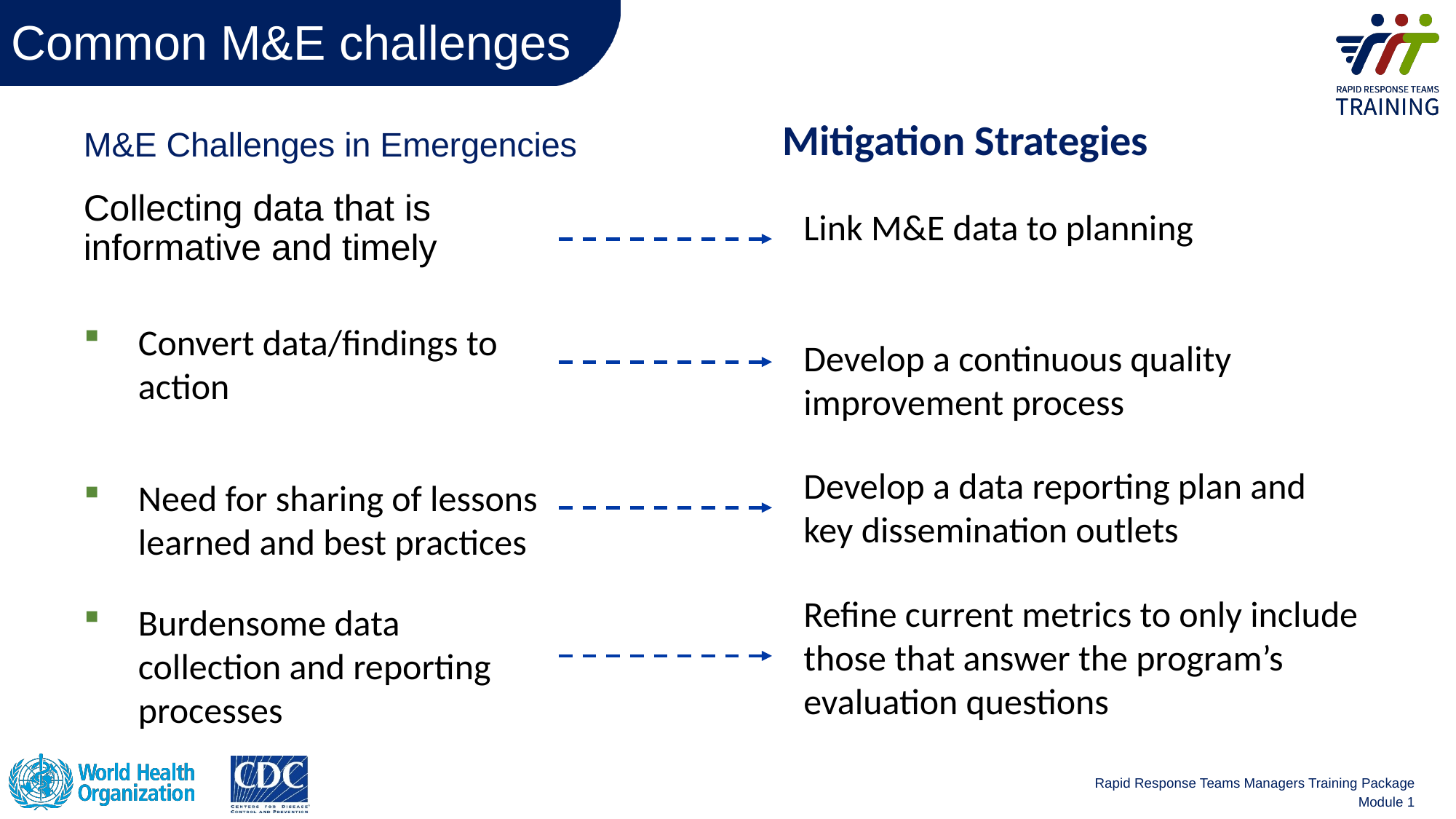

# Common M&E challenges
M&E Challenges in Emergencies
Mitigation Strategies
Collecting data that is informative and timely
Link M&E data to planning
Convert data/findings to action
Develop a continuous quality improvement process
Develop a data reporting plan and key dissemination outlets
Need for sharing of lessons learned and best practices
Refine current metrics to only include those that answer the program’s evaluation questions
Burdensome data collection and reporting processes